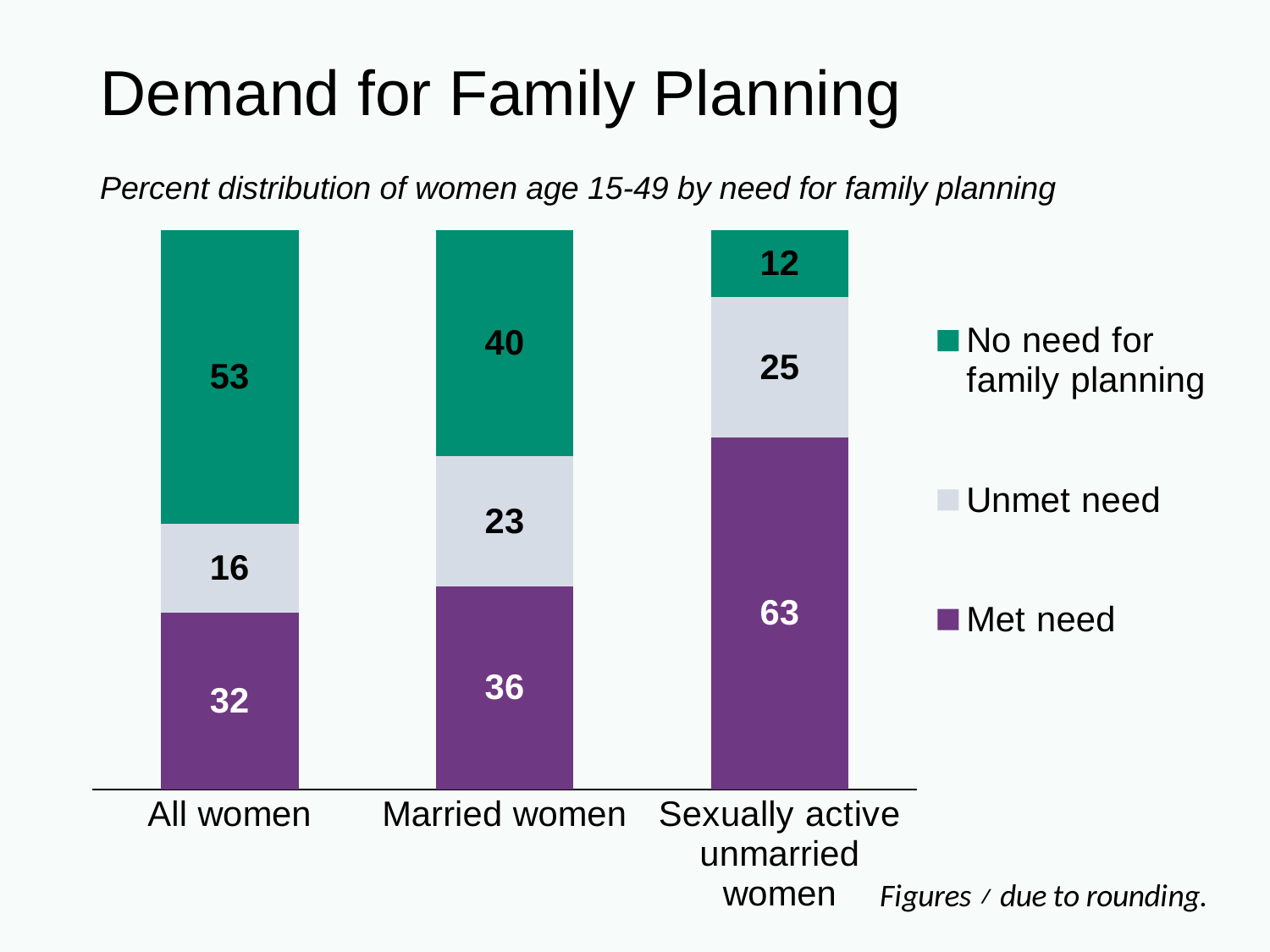

# Demand for Family Planning
Percent distribution of women age 15-49 by need for family planning

### Chart

| Category | Met need | Unmet need | No need for family planning |
|---|---|---|---|
| All women | 32.0 | 16.0 | 53.0 |
| Married women | 36.0 | 23.0 | 40.0 |
| Sexually active unmarried women | 63.0 | 25.0 | 12.0 |